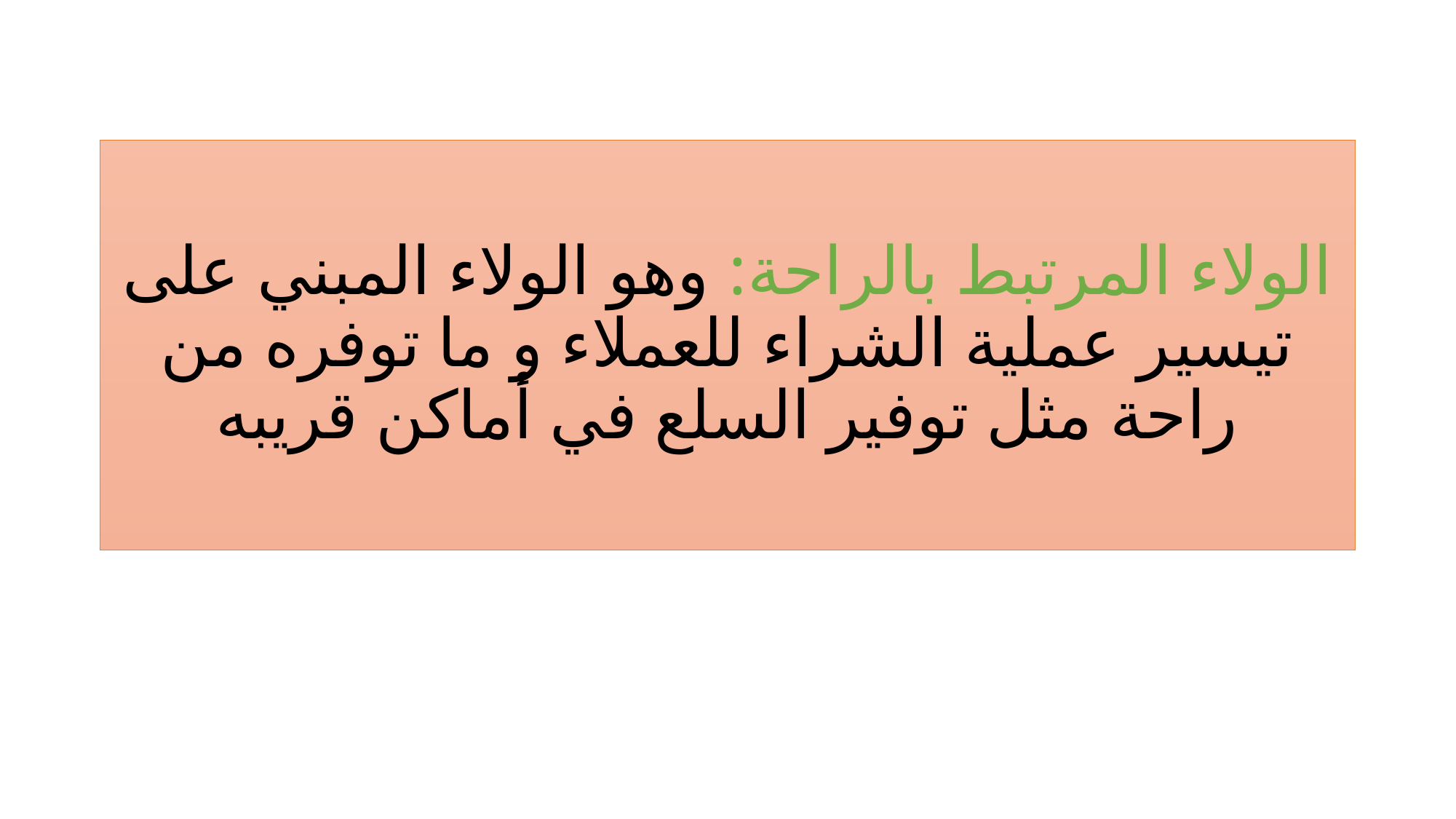

# الولاء المرتبط بالراحة: وهو الولاء المبني على تيسير عملية الشراء للعملاء و ما توفره من راحة مثل توفير السلع في أماكن قريبه